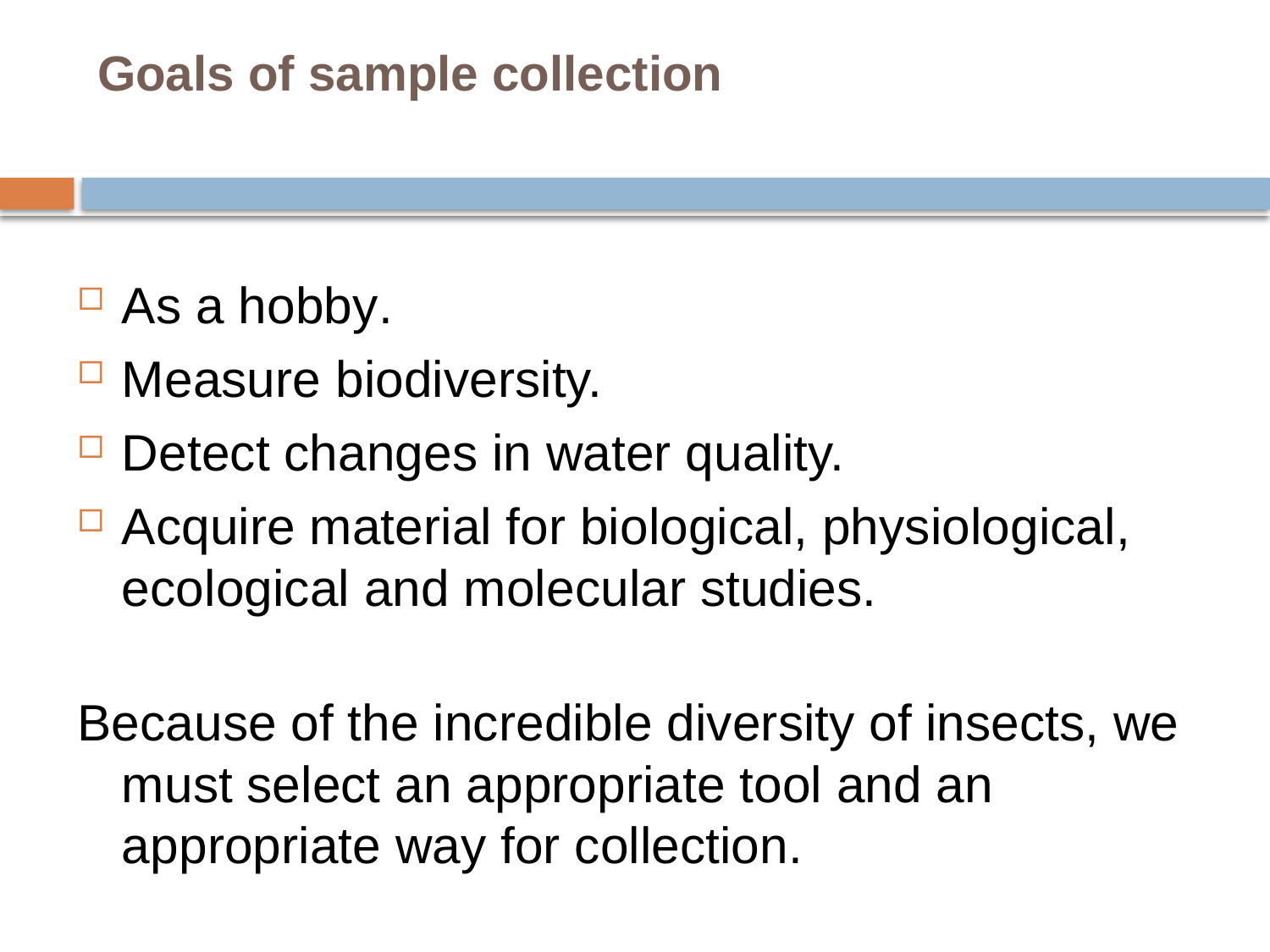

# Goals of sample collection
As a hobby.
Measure biodiversity.
Detect changes in water quality.
Acquire material for biological, physiological, ecological and molecular studies.
Because of the incredible diversity of insects, we must select an appropriate tool and an appropriate way for collection.